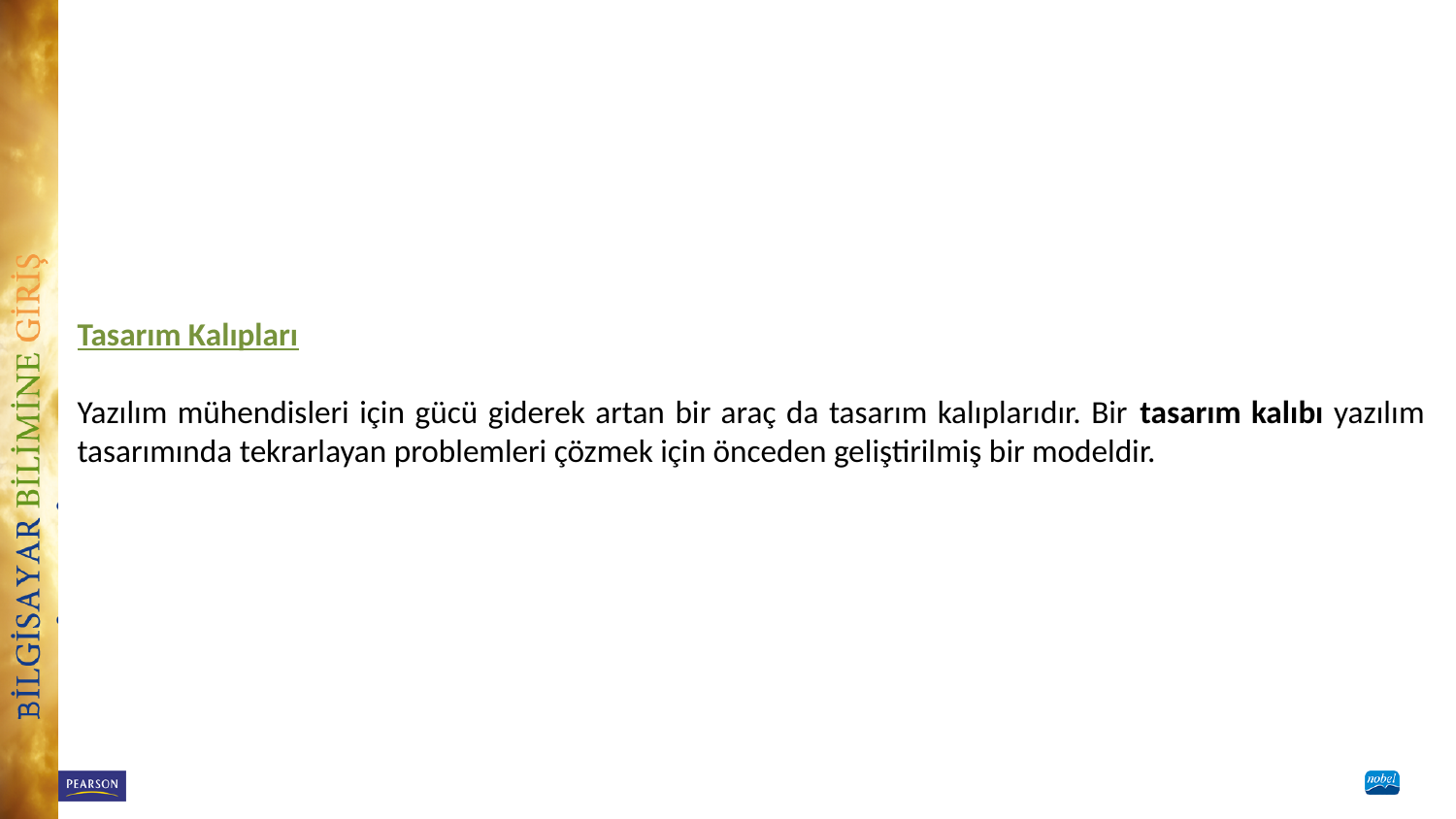

Tasarım Kalıpları

Yazılım mühendisleri için gücü giderek artan bir araç da tasarım kalıplarıdır. Bir tasarım kalıbı yazılım tasarımında tekrarlayan problemleri çözmek için önceden geliştirilmiş bir modeldir.